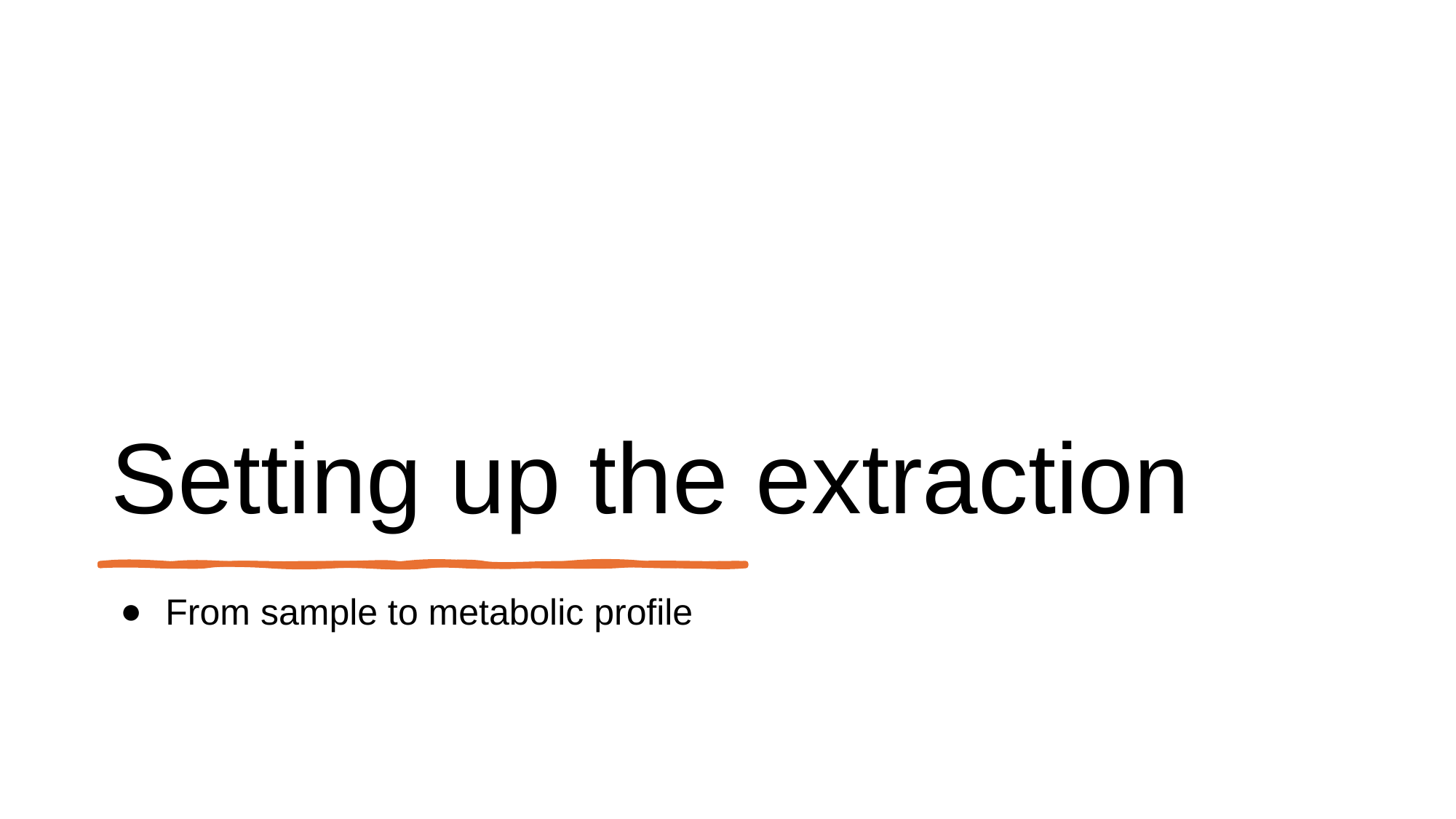

# Setting up the extraction

From sample to metabolic profile